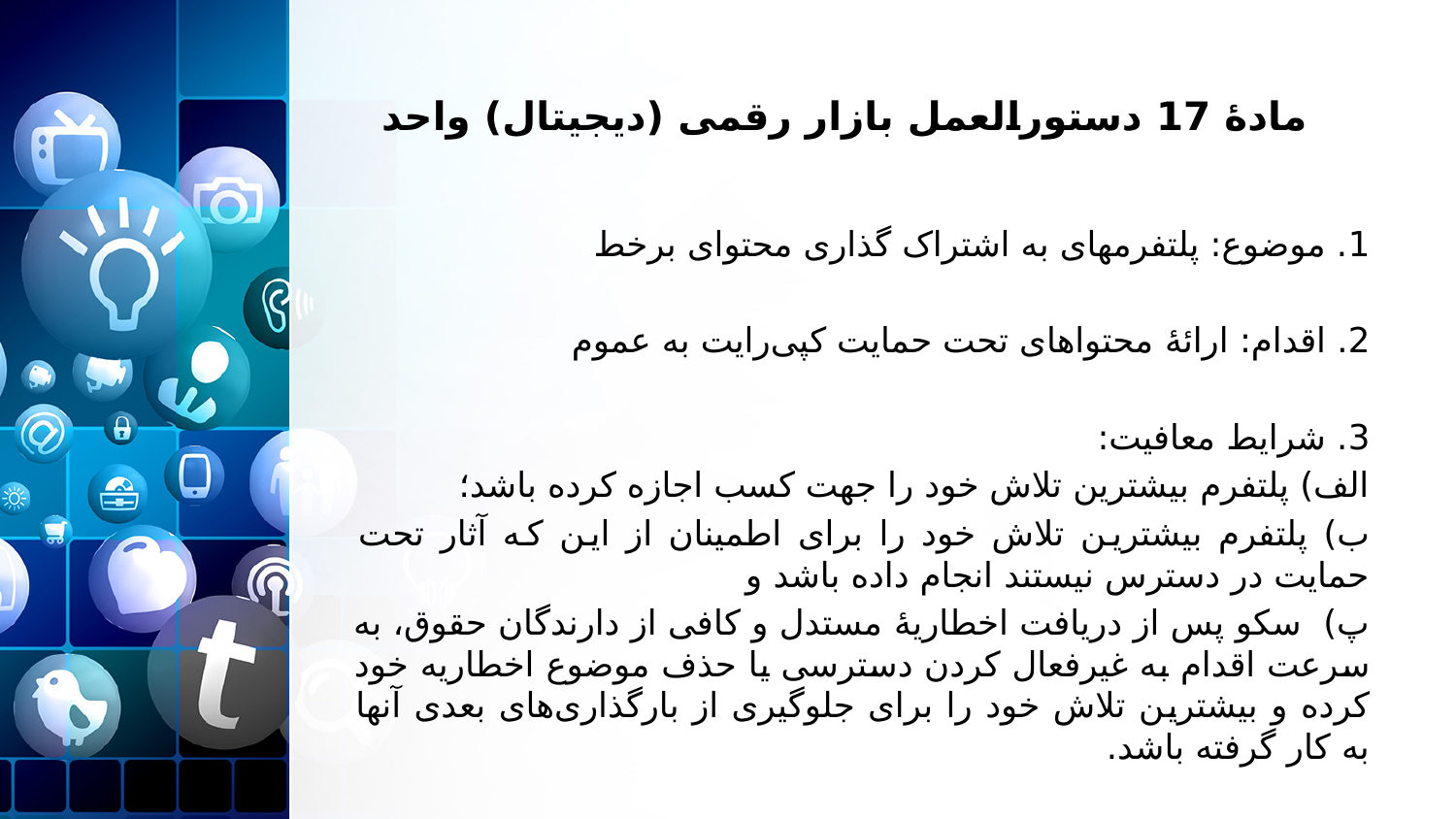

# مادۀ 17 دستورالعمل بازار رقمی (دیجیتال) واحد
1. موضوع: پلتفرمهای به اشتراک گذاری محتوای برخط

2. اقدام: ارائۀ محتواهای تحت حمایت کپی‌رایت به عموم

3. شرایط معافیت:
الف) پلتفرم بیشترین تلاش خود را جهت کسب اجازه کرده باشد؛
ب) پلتفرم بیشترین تلاش خود را برای اطمینان از این که آثار تحت حمایت در دسترس نیستند انجام داده باشد و
پ)  سکو پس از دریافت اخطاریۀ مستدل و کافی از دارندگان حقوق، به سرعت اقدام به غیرفعال کردن دسترسی یا حذف موضوع اخطاریه خود کرده و بیشترین تلاش خود را برای جلوگیری از بارگذاری‌های بعدی آنها به کار گرفته باشد.